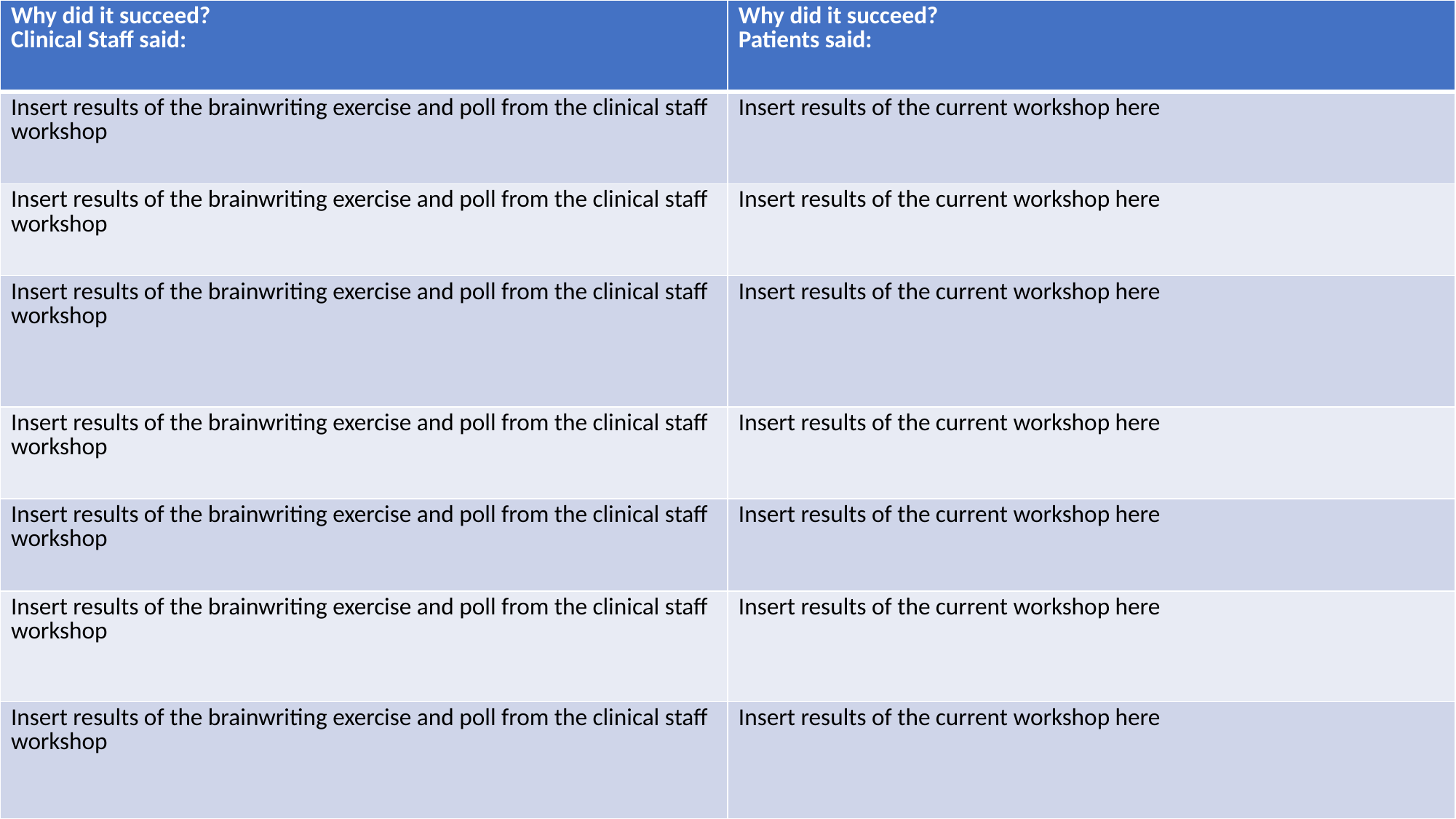

| Why did it succeed? Clinical Staff said: | Why did it succeed? Patients said: |
| --- | --- |
| Insert results of the brainwriting exercise and poll from the clinical staff workshop | Insert results of the current workshop here |
| Insert results of the brainwriting exercise and poll from the clinical staff workshop | Insert results of the current workshop here |
| Insert results of the brainwriting exercise and poll from the clinical staff workshop | Insert results of the current workshop here |
| Insert results of the brainwriting exercise and poll from the clinical staff workshop | Insert results of the current workshop here |
| Insert results of the brainwriting exercise and poll from the clinical staff workshop | Insert results of the current workshop here |
| Insert results of the brainwriting exercise and poll from the clinical staff workshop | Insert results of the current workshop here |
| Insert results of the brainwriting exercise and poll from the clinical staff workshop | Insert results of the current workshop here |